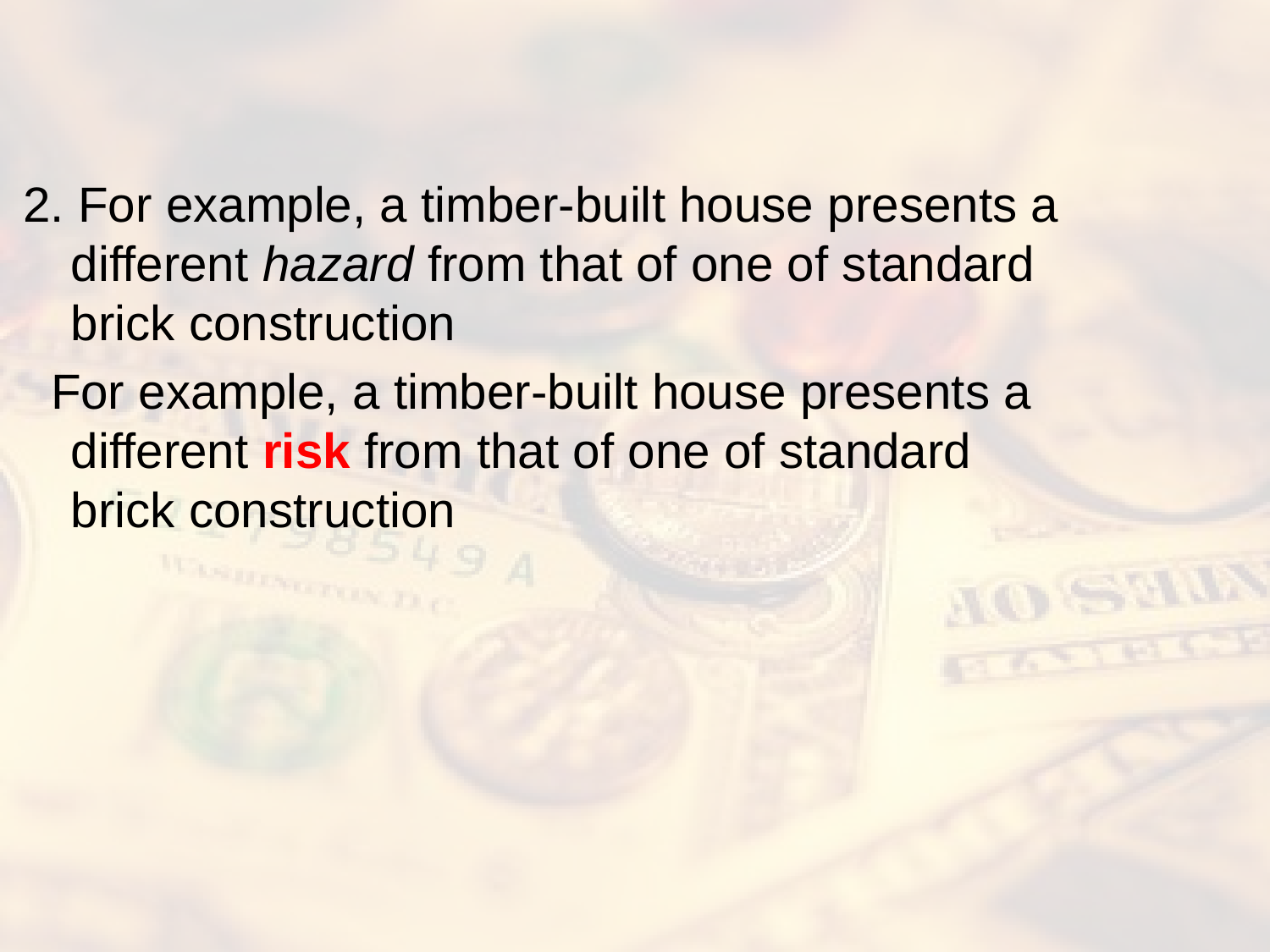

#
2. For example, a timber-built house presents a different hazard from that of one of standard brick construction
  For example, a timber-built house presents a different risk from that of one of standard brick construction